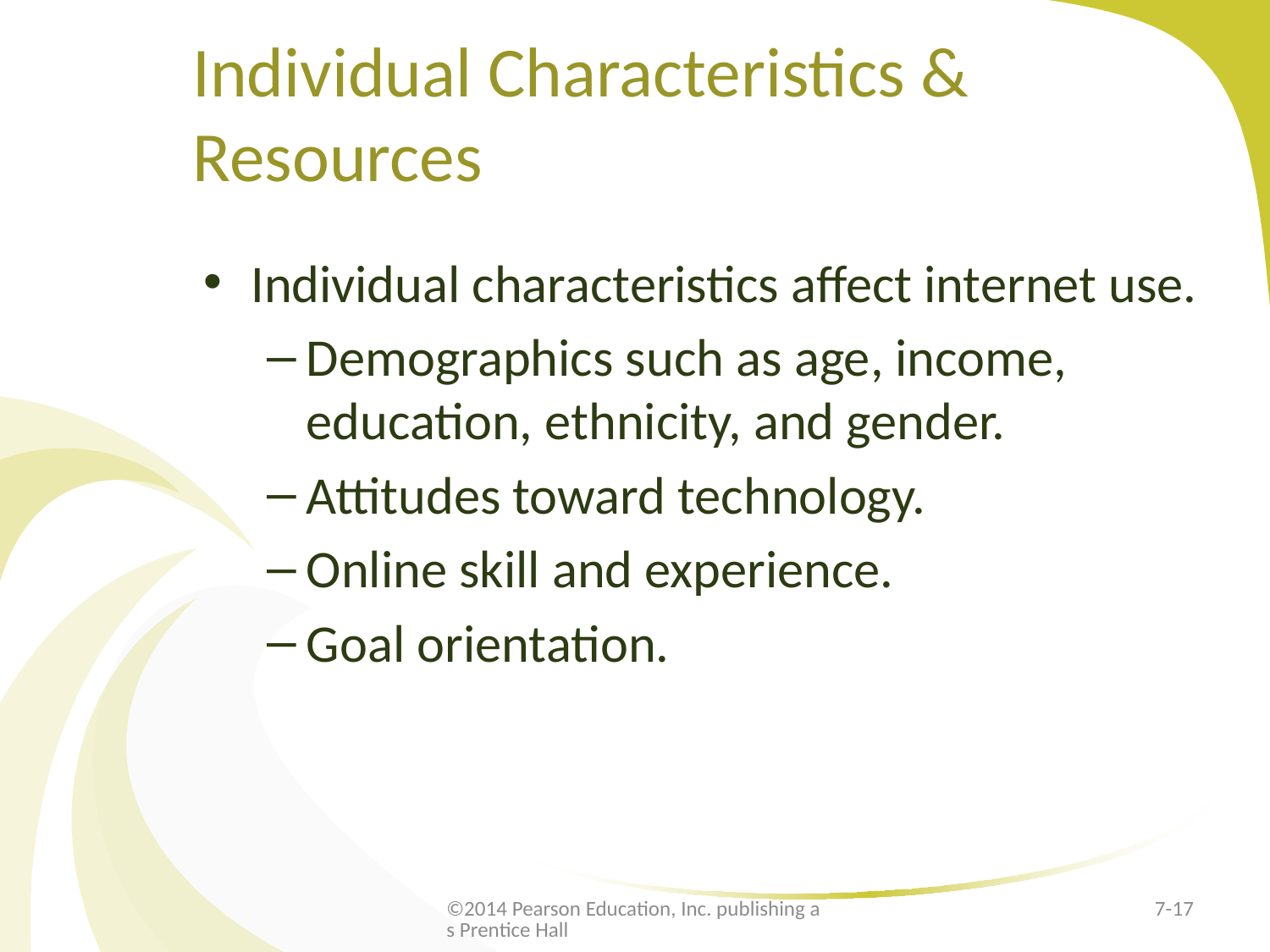

# Individual Characteristics & Resources
Individual characteristics affect internet use.
Demographics such as age, income, education, ethnicity, and gender.
Attitudes toward technology.
Online skill and experience.
Goal orientation.
©2014 Pearson Education, Inc. publishing as Prentice Hall
7-17